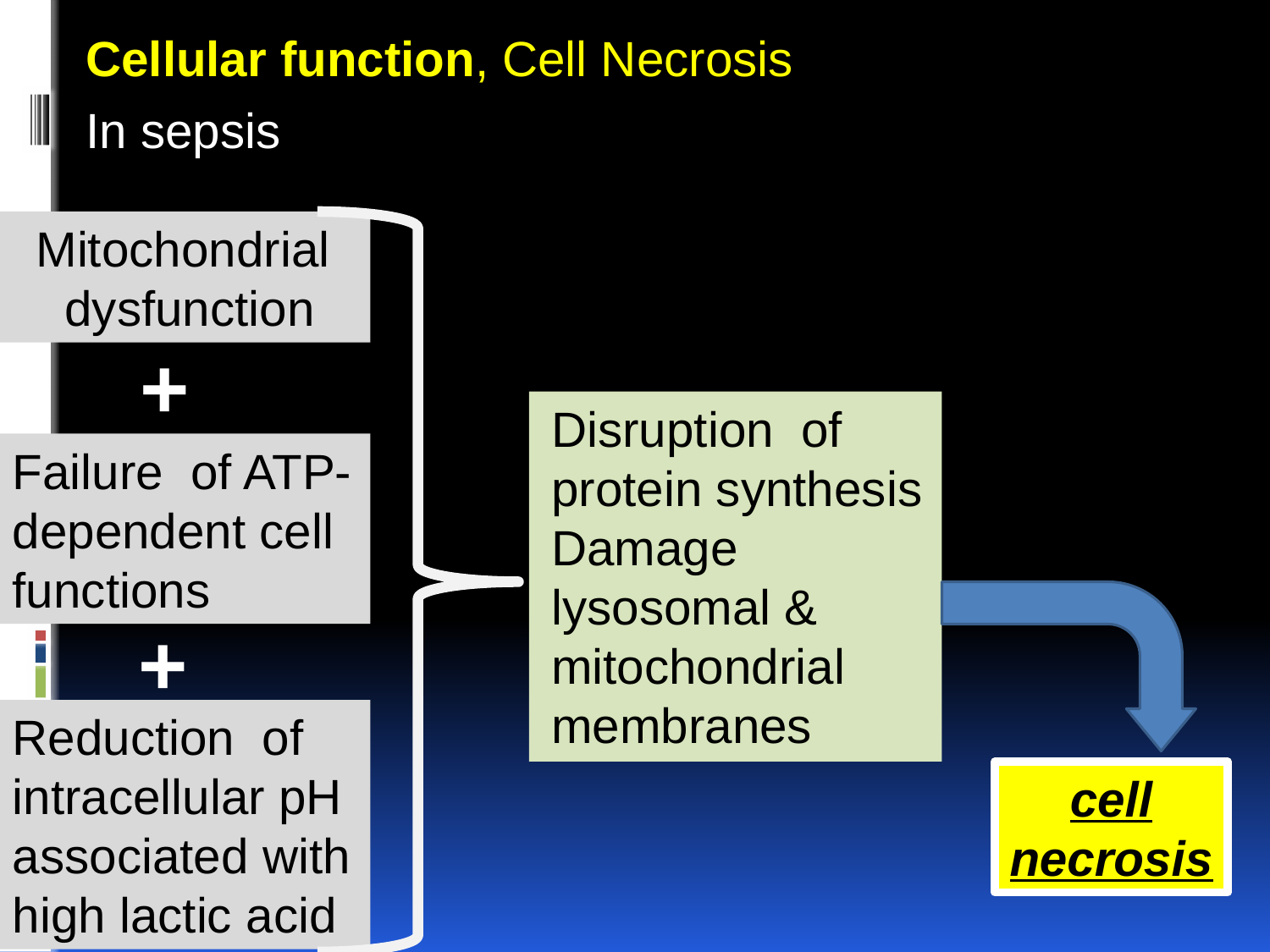

Cellular function, Cell Necrosis
In sepsis
Mitochondrial  dysfunction

+
Disruption  of protein synthesis Damage lysosomal &  mitochondrial membranes

Failure  of ATP-dependent cell  functions

+
Reduction  of intracellular pH associated with high lactic acid
cell necrosis